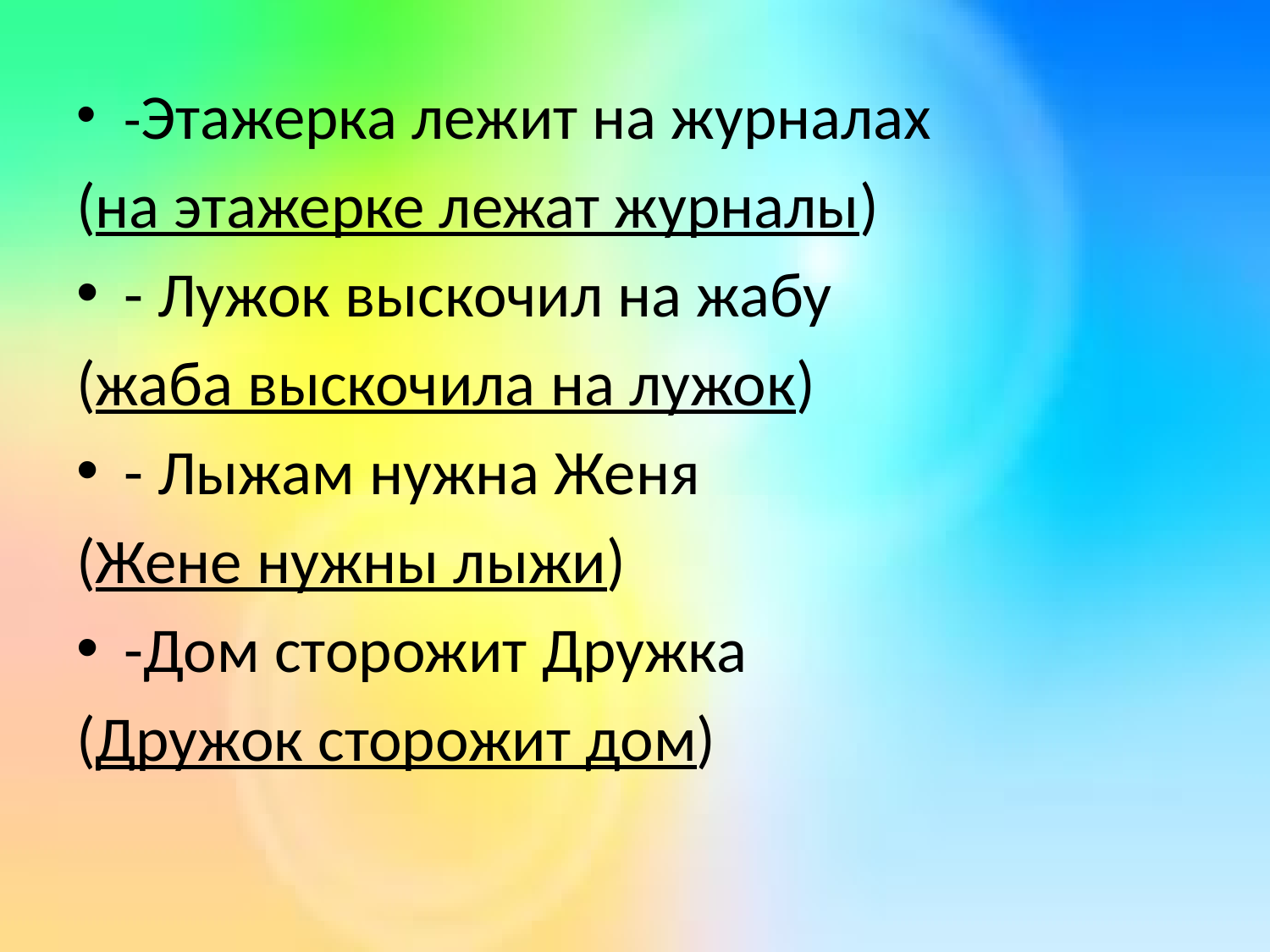

-Этажерка лежит на журналах
(на этажерке лежат журналы)
- Лужок выскочил на жабу
(жаба выскочила на лужок)
- Лыжам нужна Женя
(Жене нужны лыжи)
-Дом сторожит Дружка
(Дружок сторожит дом)